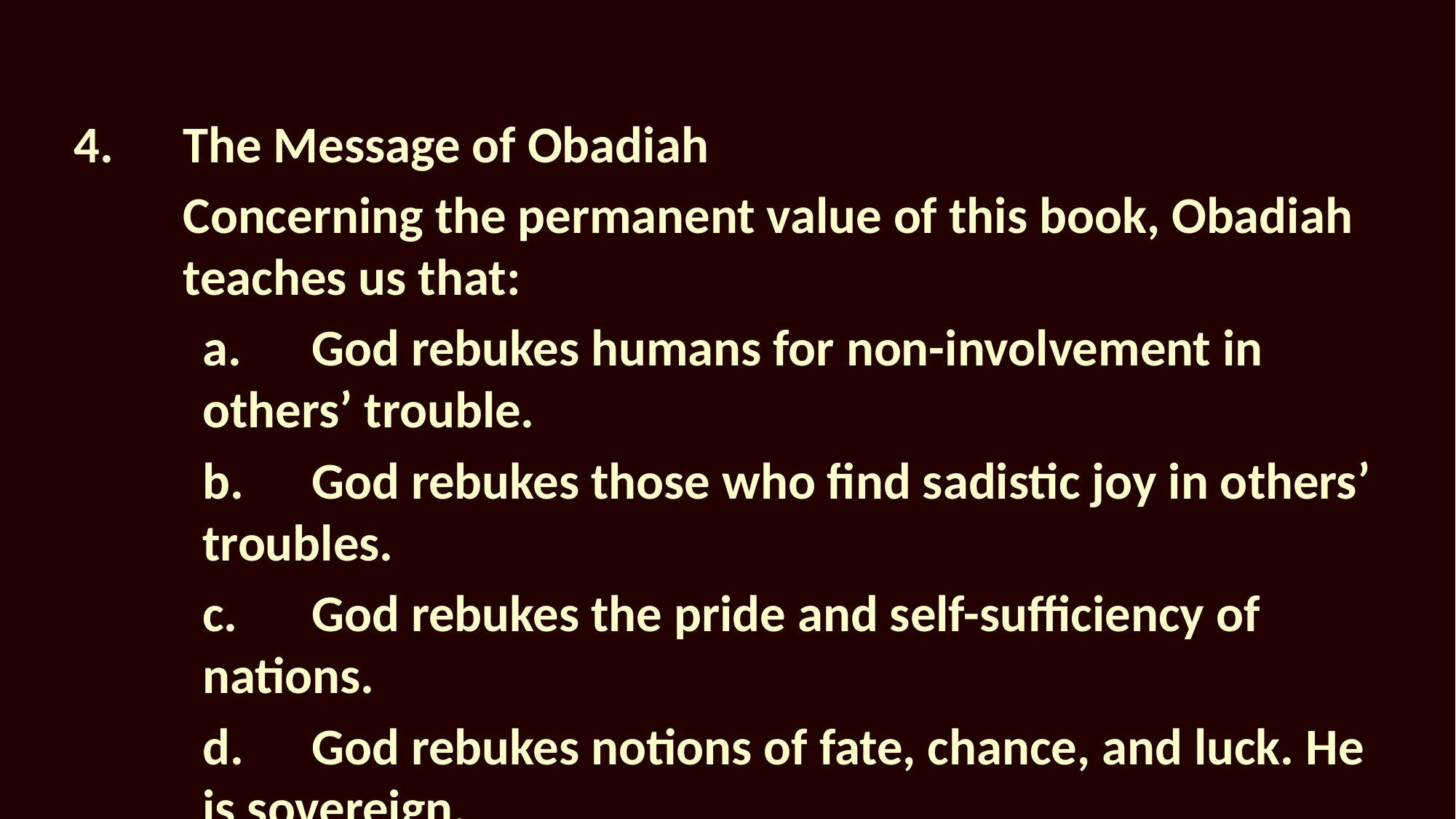

4.	The Message of Obadiah
	Concerning the permanent value of this book, Obadiah 	teaches us that:
	a.	God rebukes humans for non-involvement in others’ trouble.
	b.	God rebukes those who find sadistic joy in others’ troubles.
	c.	God rebukes the pride and self-sufficiency of nations.
	d.	God rebukes notions of fate, chance, and luck. He is sovereign.